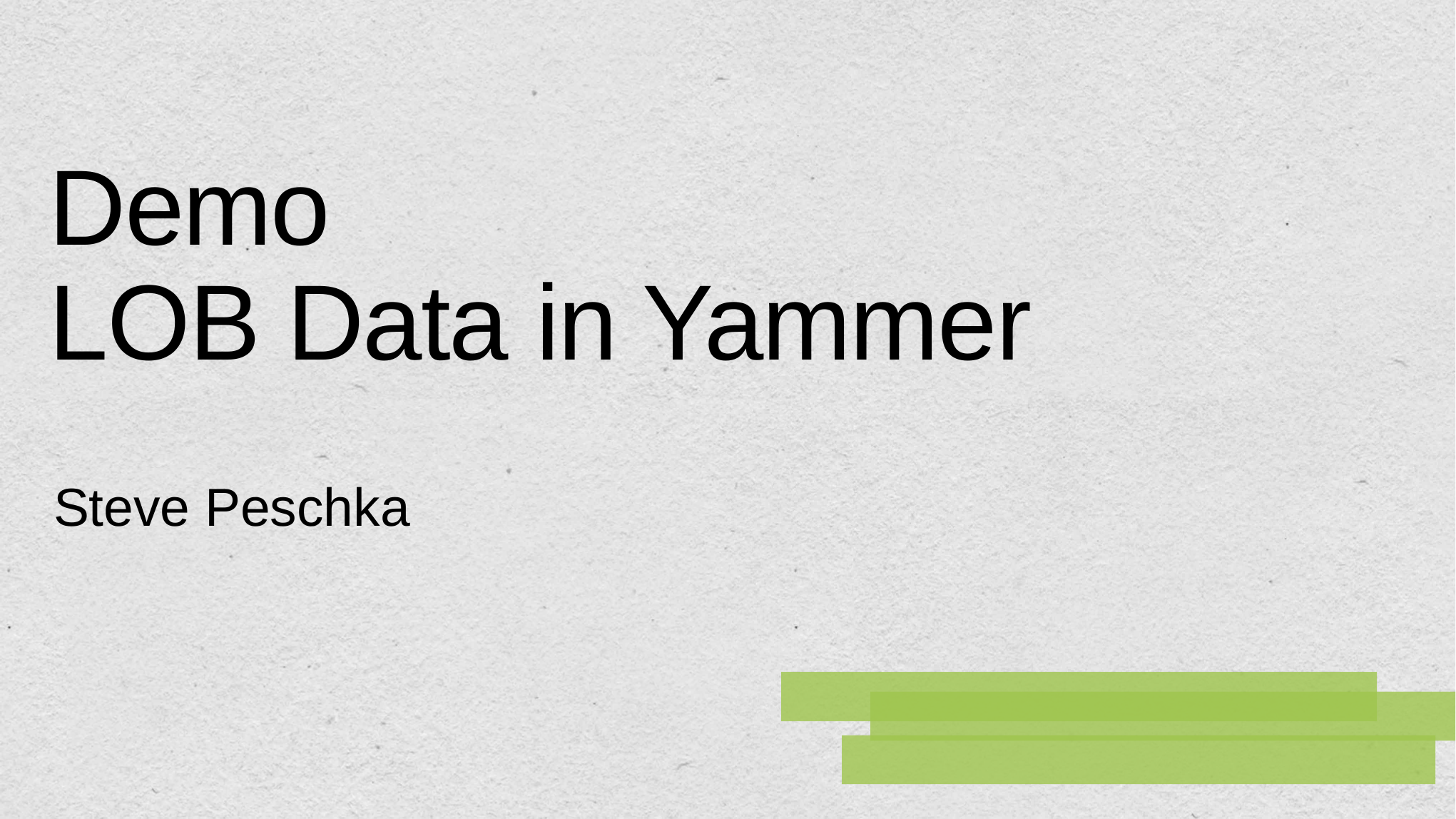

# Demo LOB Data in Yammer
Steve Peschka